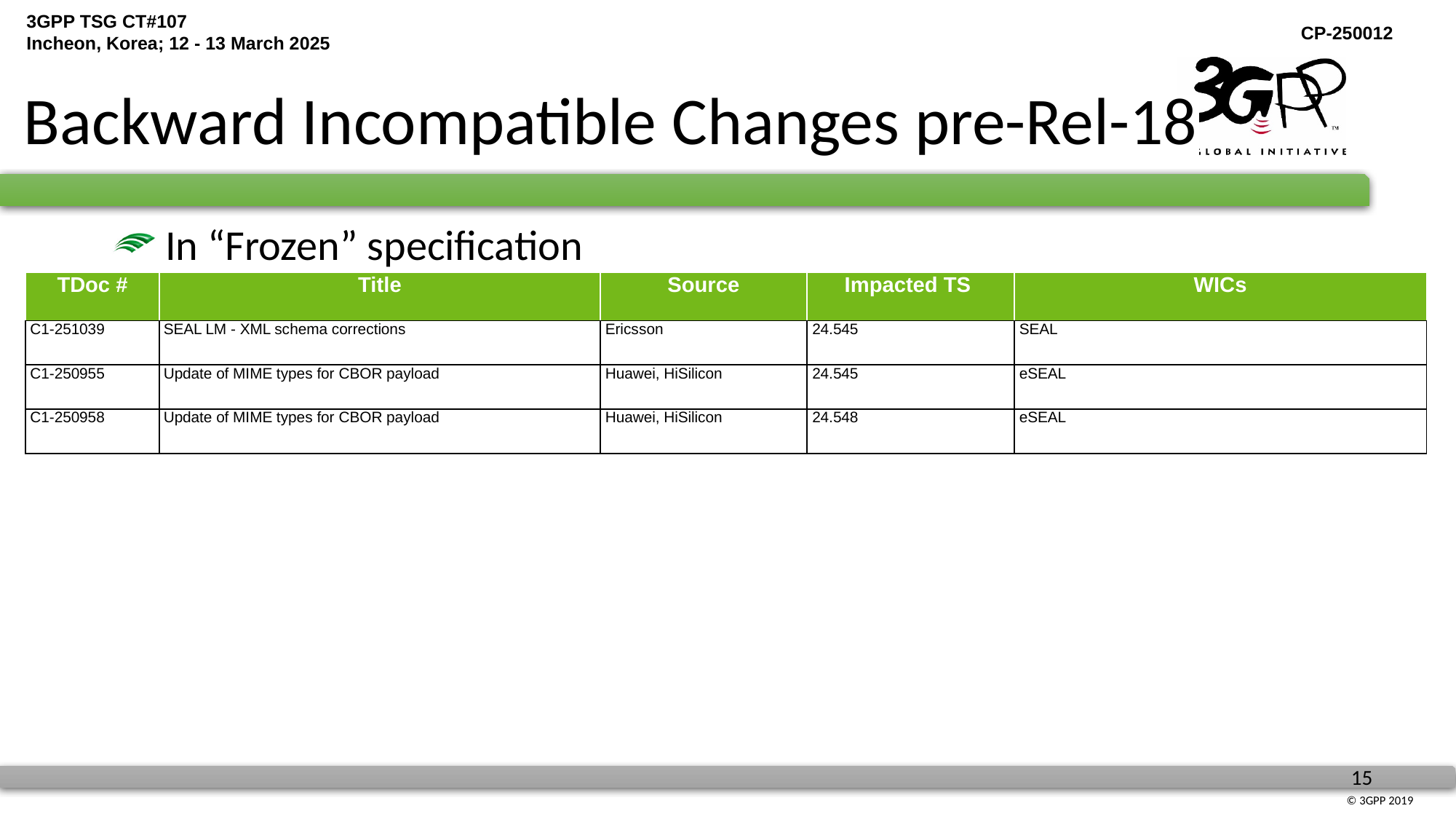

# Backward Incompatible Changes pre-Rel-18
 In “Frozen” specification
| TDoc # | Title | Source | Impacted TS | WICs |
| --- | --- | --- | --- | --- |
| C1-251039 | SEAL LM - XML schema corrections | Ericsson | 24.545 | SEAL |
| C1-250955 | Update of MIME types for CBOR payload | Huawei, HiSilicon | 24.545 | eSEAL |
| C1-250958 | Update of MIME types for CBOR payload | Huawei, HiSilicon | 24.548 | eSEAL |